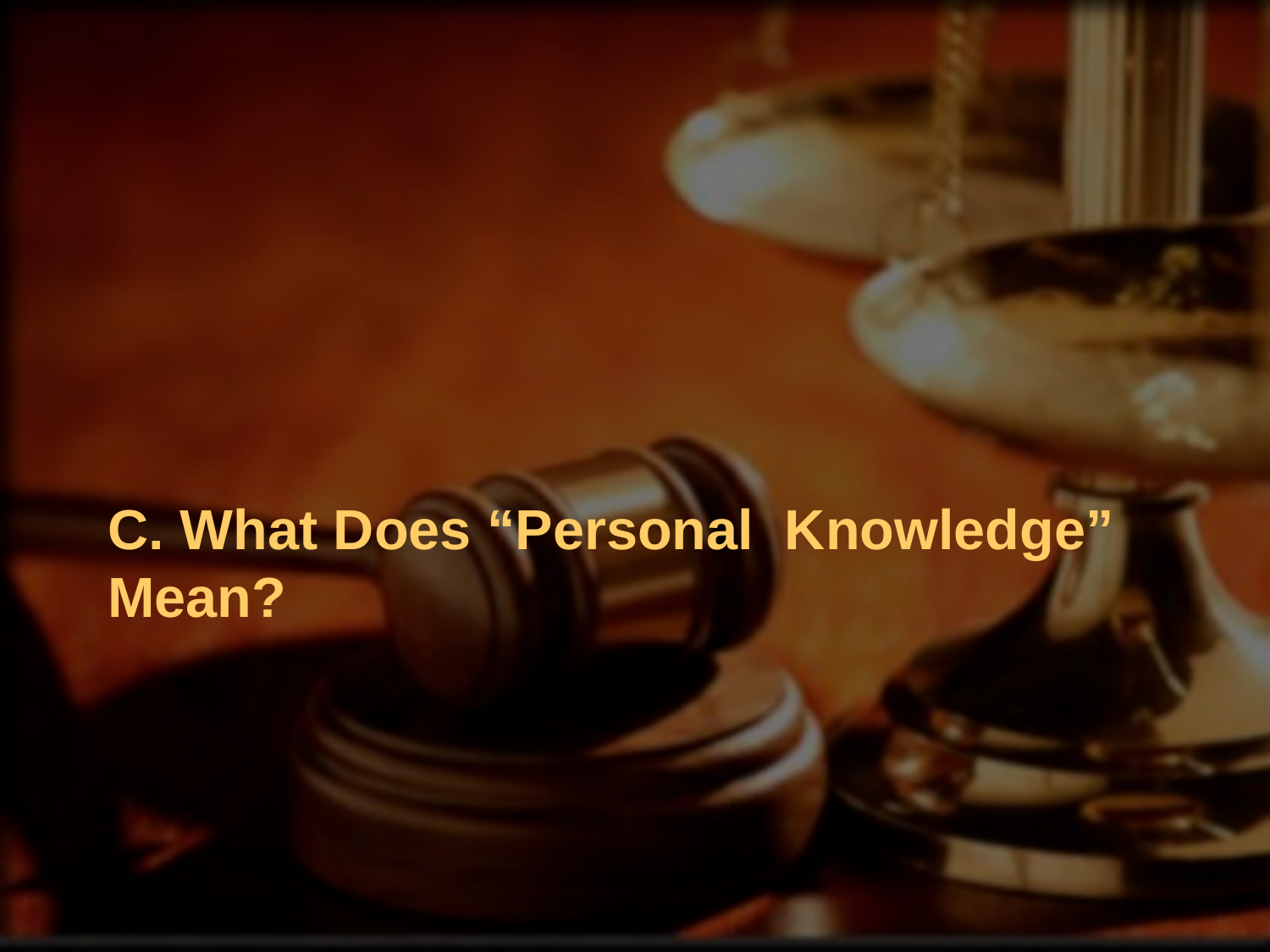

# C. What Does “Personal  Knowledge” Mean?